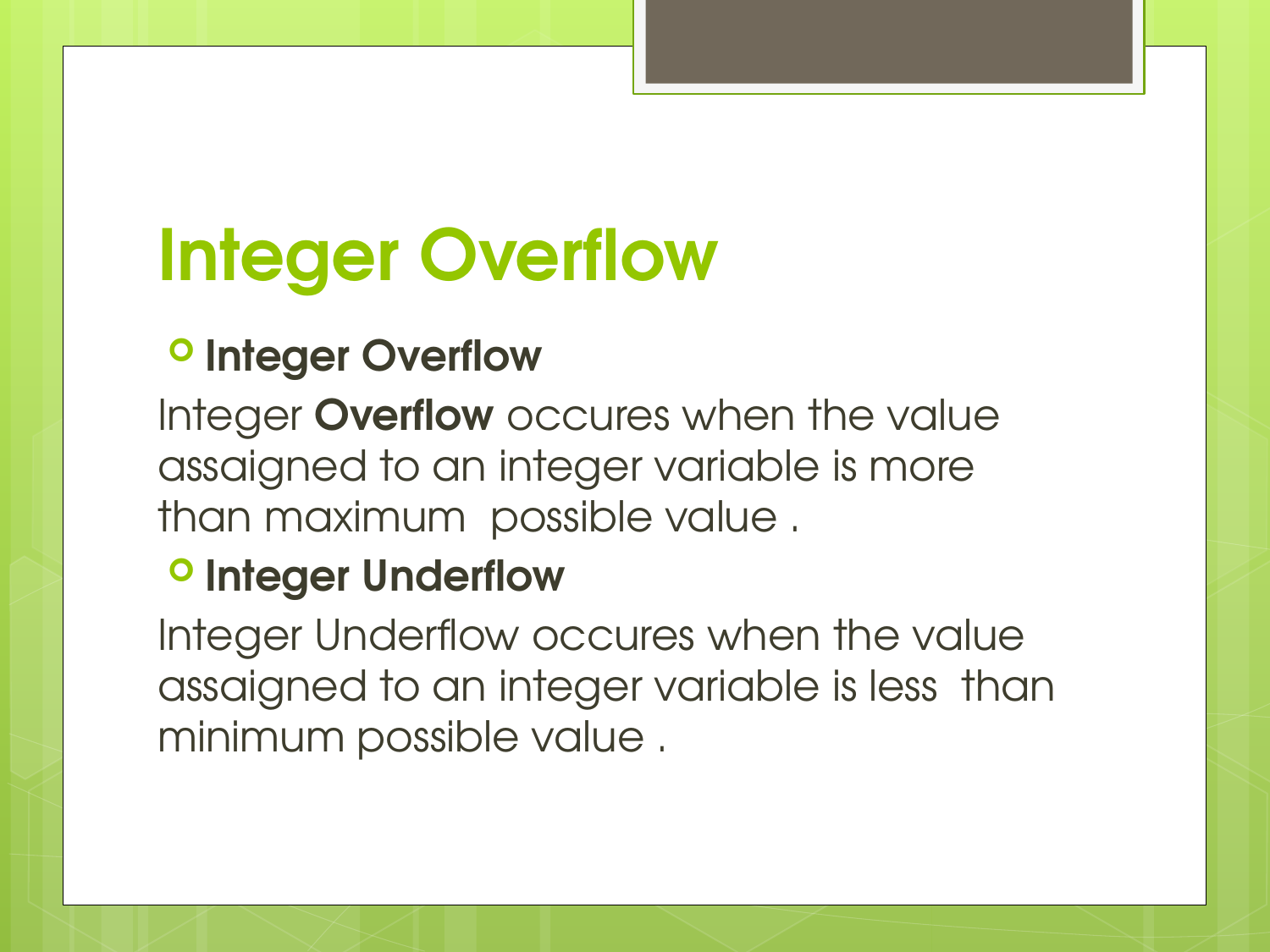

# Integer Overflow
Integer Overflow
Integer Overflow occures when the value assaigned to an integer variable is more  than maximum  possible value .
Integer Underflow
Integer Underflow occures when the value assaigned to an integer variable is less  than minimum possible value .